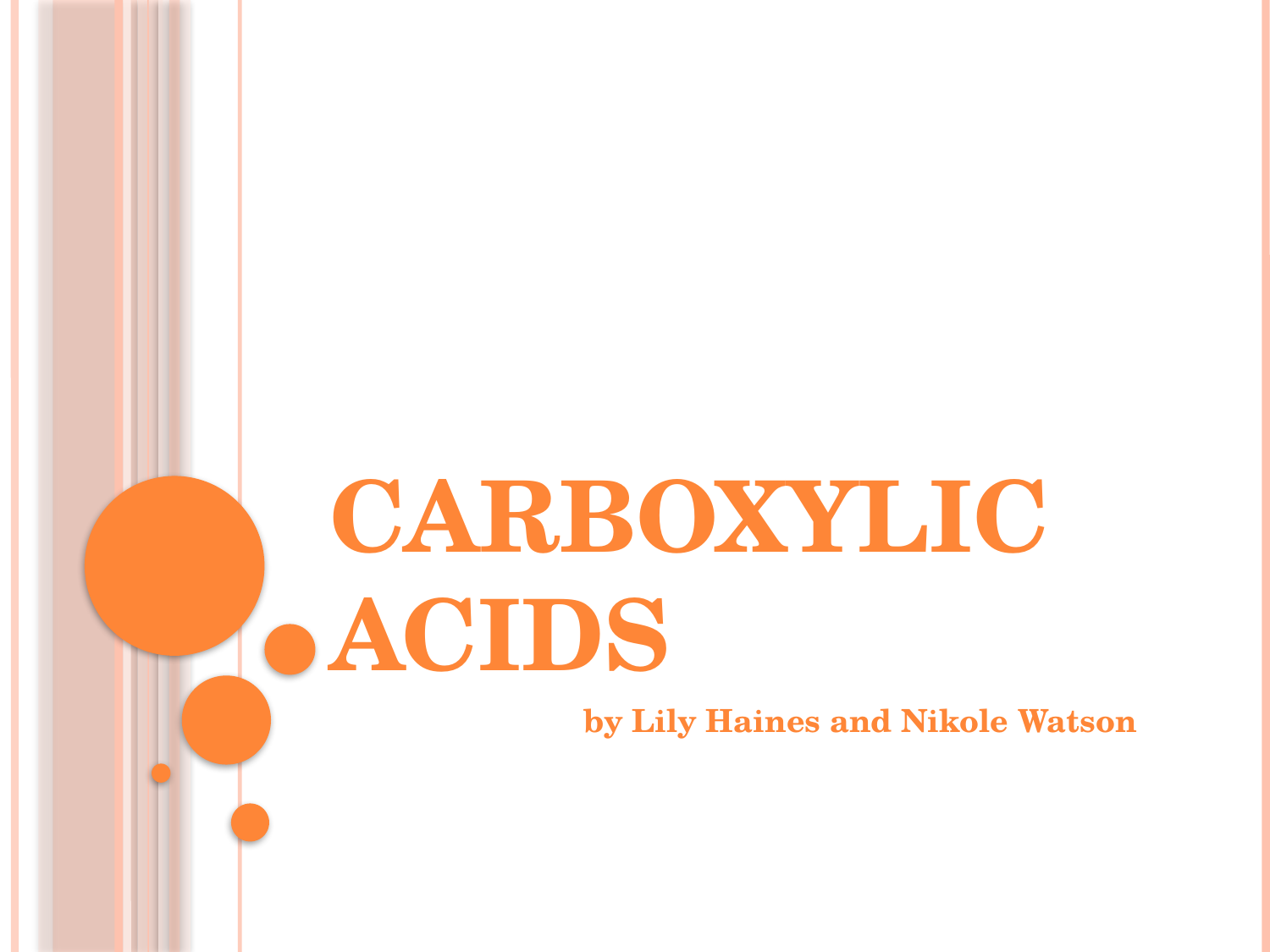

# Carboxylic Acids
		by Lily Haines and Nikole Watson